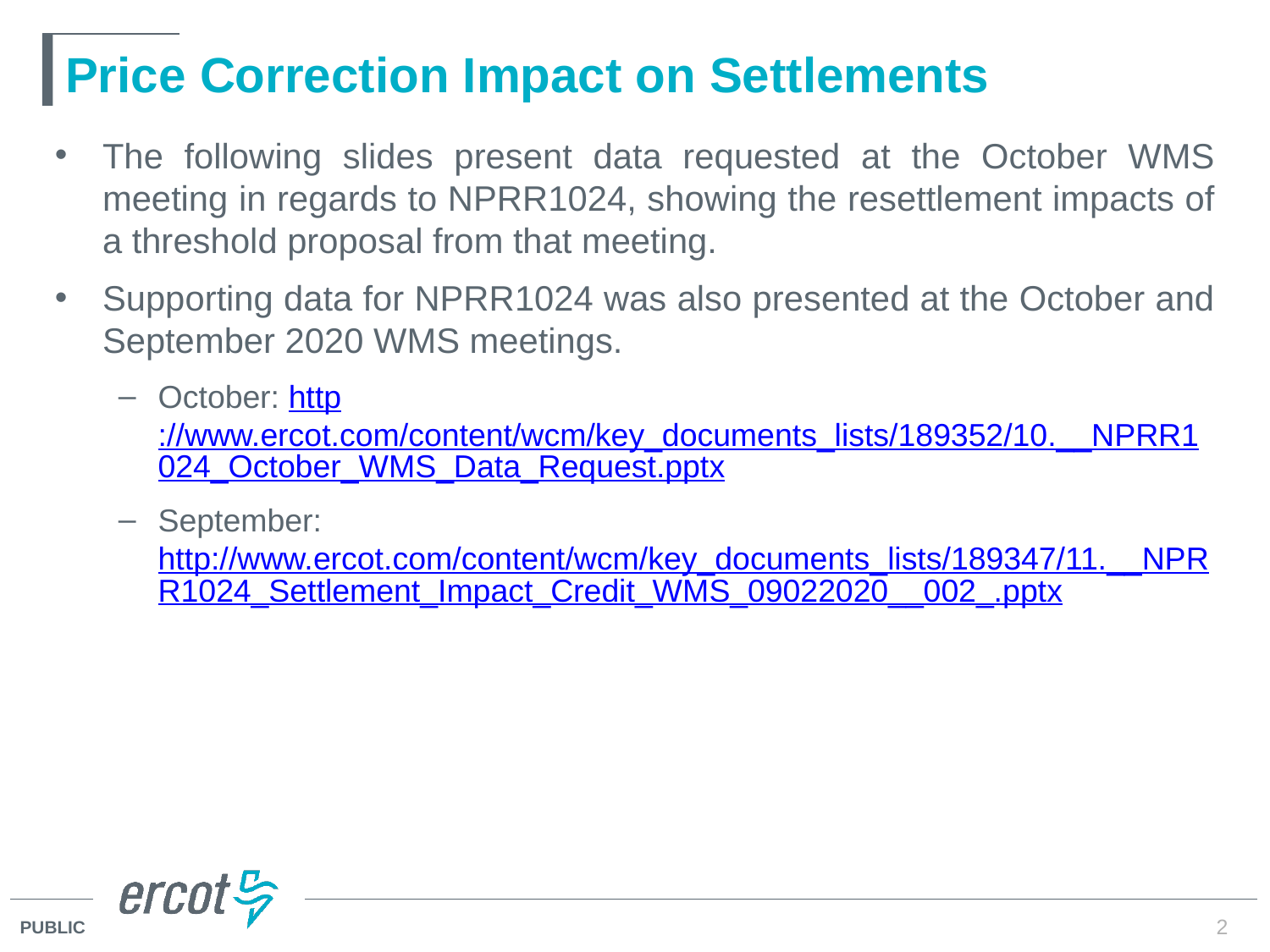

# Price Correction Impact on Settlements
The following slides present data requested at the October WMS meeting in regards to NPRR1024, showing the resettlement impacts of a threshold proposal from that meeting.
Supporting data for NPRR1024 was also presented at the October and September 2020 WMS meetings.
October: http://www.ercot.com/content/wcm/key_documents_lists/189352/10.__NPRR1024_October_WMS_Data_Request.pptx
September: http://www.ercot.com/content/wcm/key_documents_lists/189347/11.__NPRR1024_Settlement_Impact_Credit_WMS_09022020__002_.pptx

2